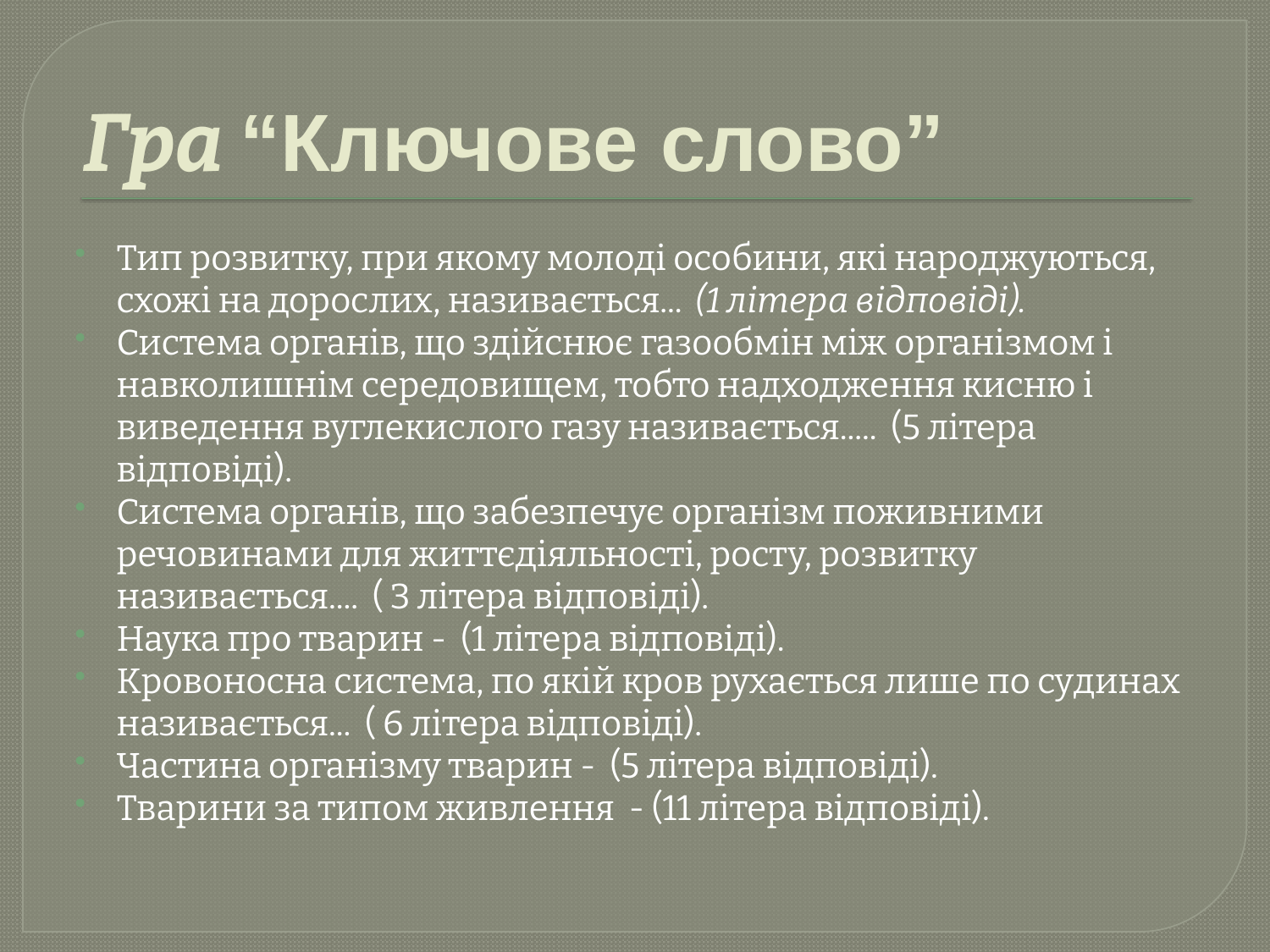

# Гра “Ключове слово”
Тип розвитку, при якому молоді особини, які народжуються, схожі на дорослих, називається...  (1 літера відповіді).
Система органів, що здійснює газообмін між організмом і навколишнім середовищем, тобто надходження кисню і виведення вуглекислого газу називається.....  (5 літера відповіді).
Система органів, що забезпечує організм поживними речовинами для життєдіяльності, росту, розвитку називається....  ( 3 літера відповіді).
Наука про тварин -  (1 літера відповіді).
Кровоносна система, по якій кров рухається лише по судинах називається...  ( 6 літера відповіді).
Частина організму тварин -  (5 літера відповіді).
Тварини за типом живлення  - (11 літера відповіді).